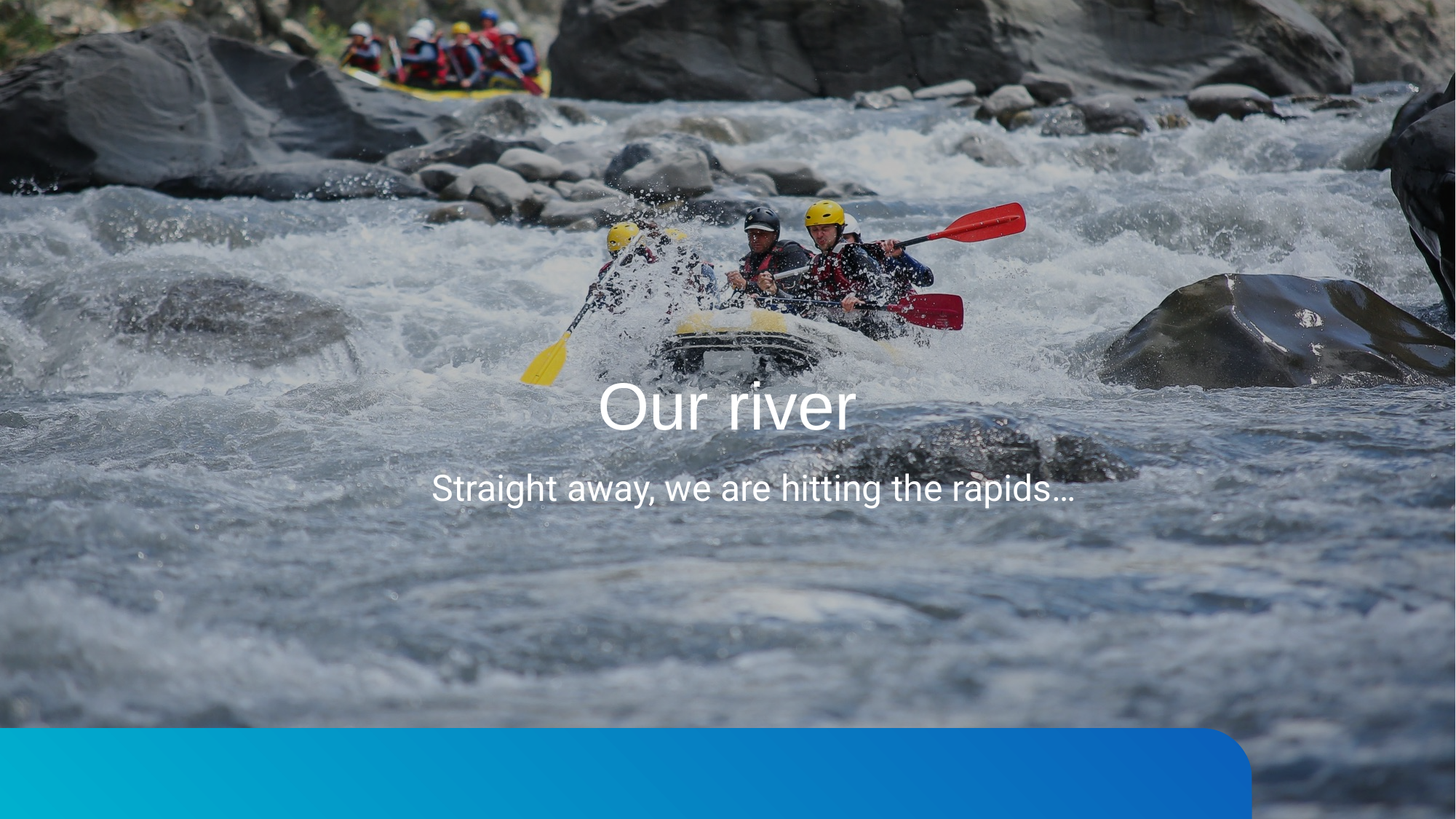

# Our river
Straight away, we are hitting the rapids…